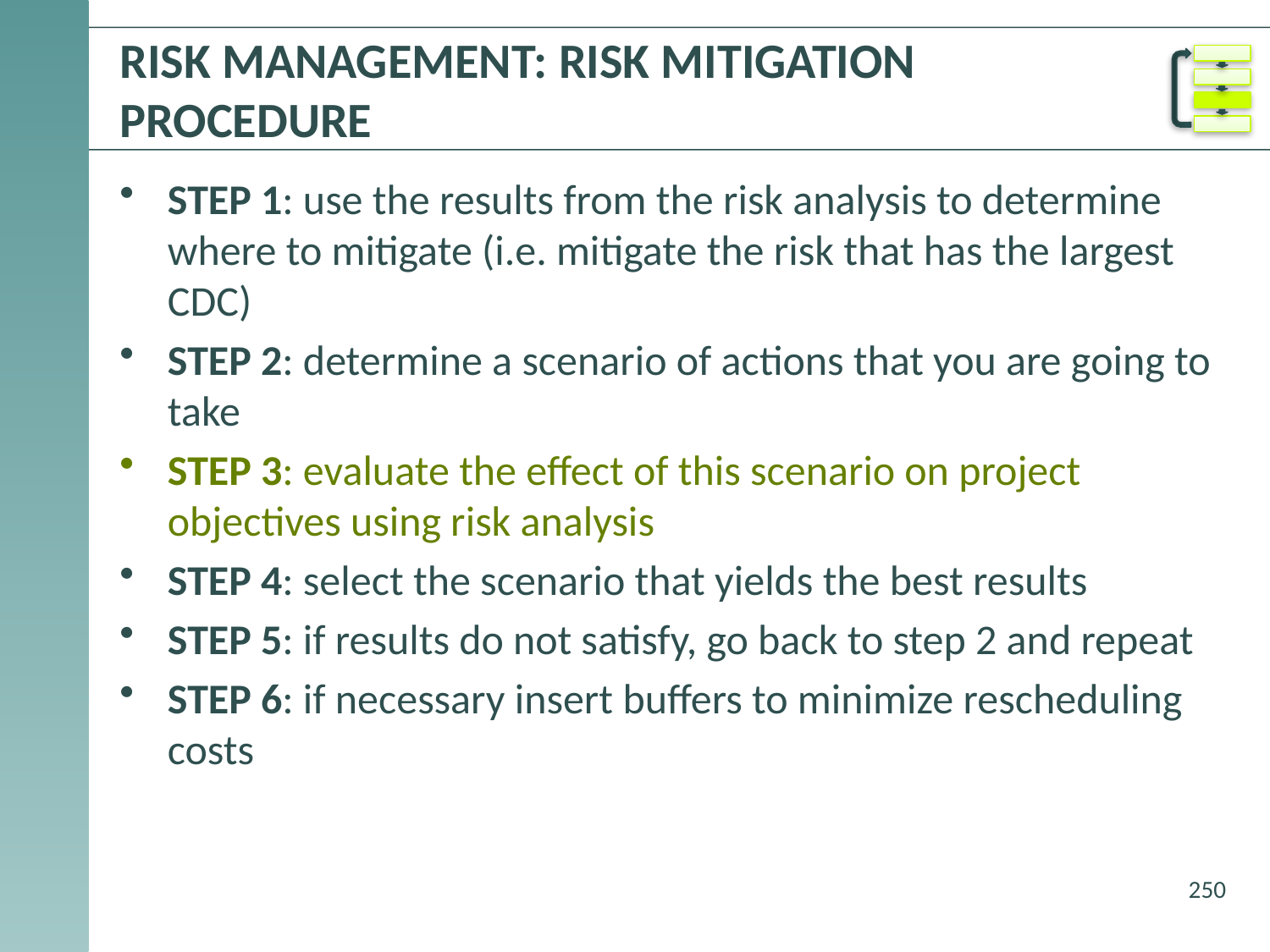

# Risk management: risk mitigation Procedure

STEP 1: use the results from the risk analysis to determine where to mitigate (i.e. mitigate the risk that has the largest CDC)
STEP 2: determine a scenario of actions that you are going to take
STEP 3: evaluate the effect of this scenario on project objectives using risk analysis
STEP 4: select the scenario that yields the best results
STEP 5: if results do not satisfy, go back to step 2 and repeat
STEP 6: if necessary insert buffers to minimize rescheduling costs
250